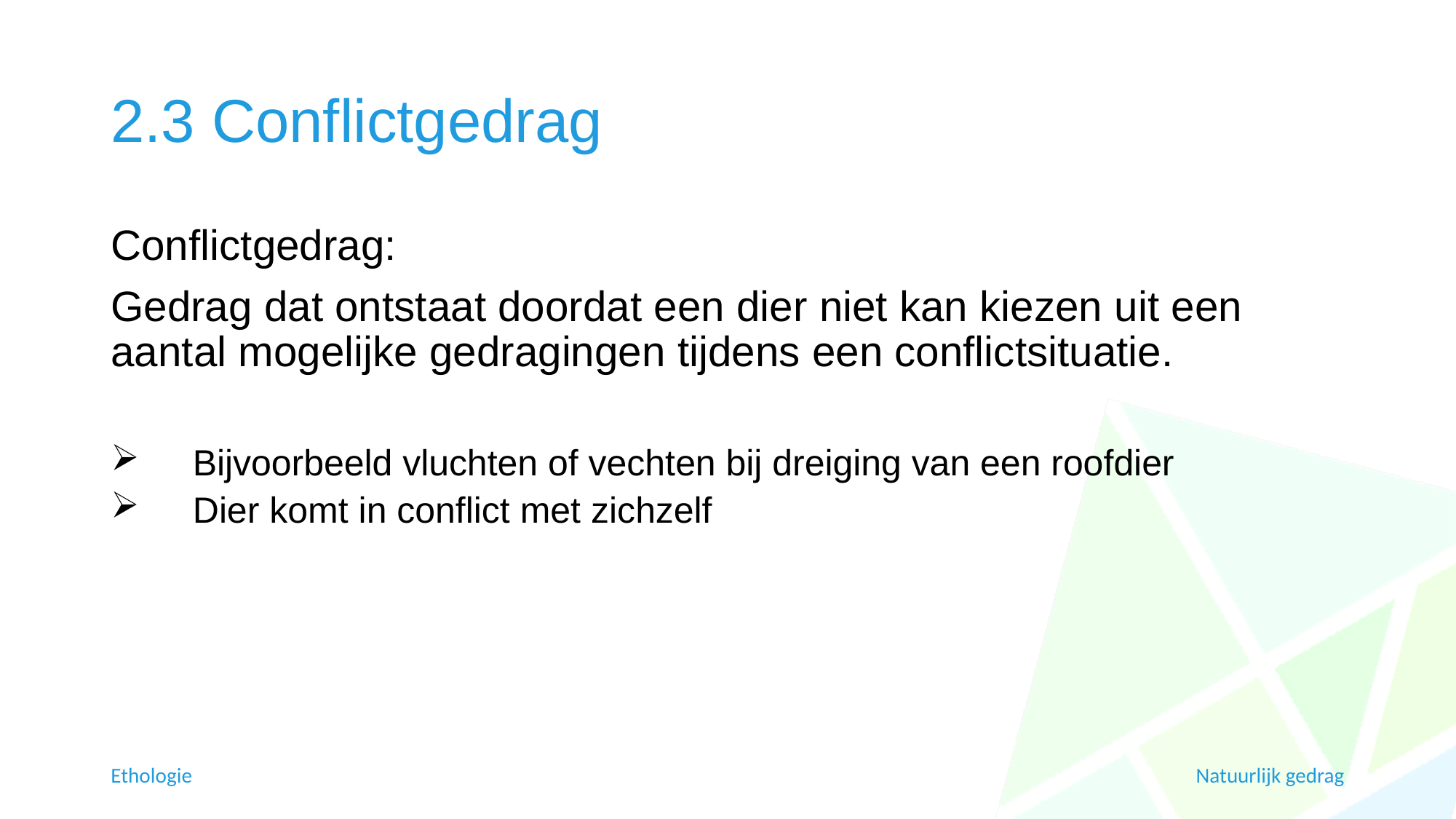

# 2.3 Conflictgedrag
Conflictgedrag:
Gedrag dat ontstaat doordat een dier niet kan kiezen uit een aantal mogelijke gedragingen tijdens een conflictsituatie.

Bijvoorbeeld vluchten of vechten bij dreiging van een roofdier
Dier komt in conflict met zichzelf

Ethologie
Natuurlijk gedrag